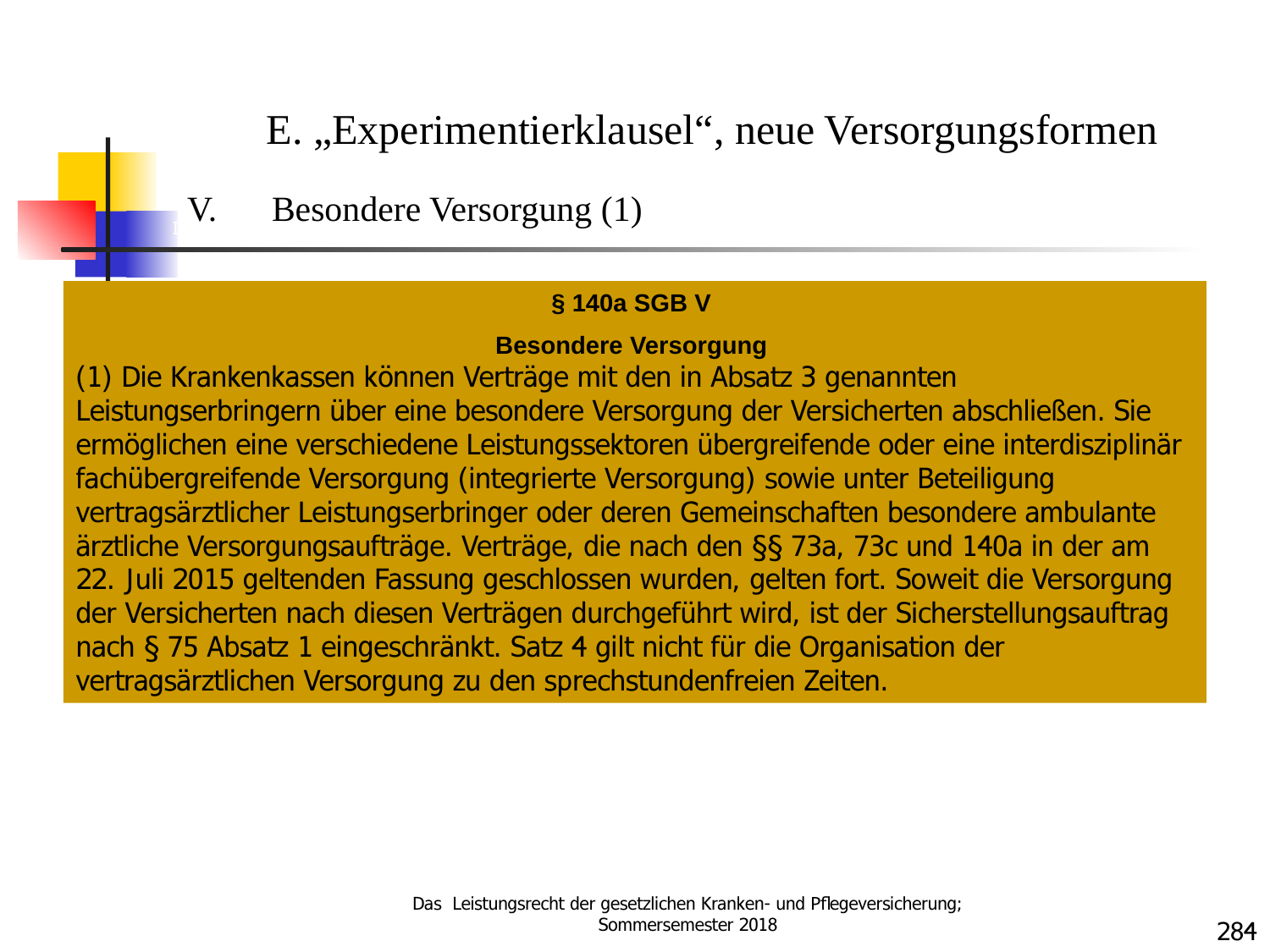

IV 1
E. „Experimentierklausel“, neue Versorgungsformen

Besondere Versorgung (1)
§ 140a SGB V
Besondere Versorgung
(1) Die Krankenkassen können Verträge mit den in Absatz 3 genannten Leistungserbringern über eine besondere Versorgung der Versicherten abschließen. Sie ermöglichen eine verschiedene Leistungssektoren übergreifende oder eine interdisziplinär fachübergreifende Versorgung (integrierte Versorgung) sowie unter Beteiligung vertragsärztlicher Leistungserbringer oder deren Gemeinschaften besondere ambulante ärztliche Versorgungsaufträge. Verträge, die nach den §§ 73a, 73c und 140a in der am 22. Juli 2015 geltenden Fassung geschlossen wurden, gelten fort. Soweit die Versorgung der Versicherten nach diesen Verträgen durchgeführt wird, ist der Sicherstellungsauftrag nach § 75 Absatz 1 eingeschränkt. Satz 4 gilt nicht für die Organisation der vertragsärztlichen Versorgung zu den sprechstundenfreien Zeiten.
Krankheit
Das  Leistungsrecht der gesetzlichen Kranken- und Pflegeversicherung; Sommersemester 2018
284